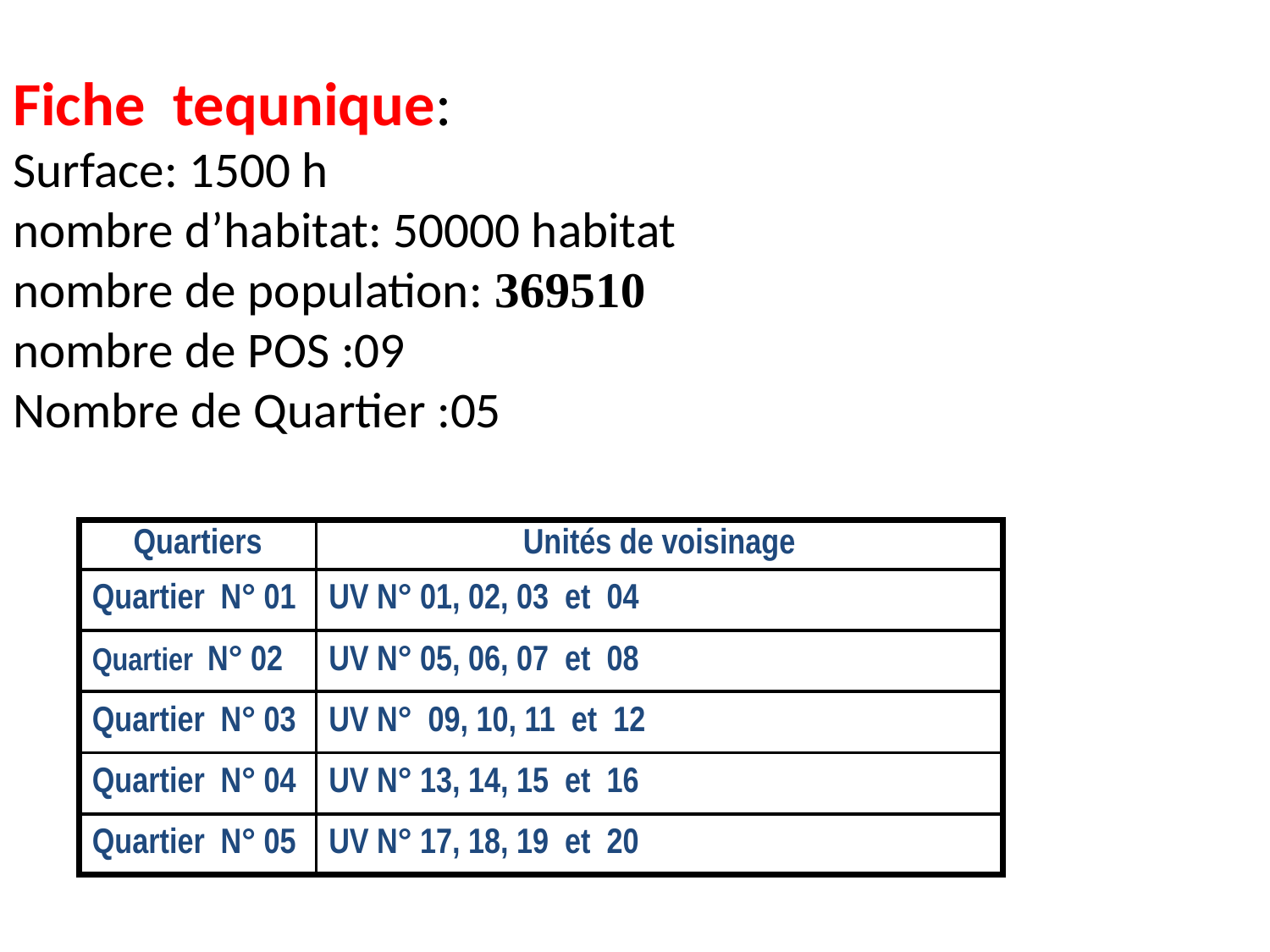

# Fiche  tequnique: Surface: 1500 h nombre d’habitat: 50000 habitat nombre de population: 369510 nombre de POS :09 Nombre de Quartier :05
| Quartiers | Unités de voisinage |
| --- | --- |
| Quartier N° 01 | UV N° 01, 02, 03 et 04 |
| Quartier N° 02 | UV N° 05, 06, 07 et 08 |
| Quartier N° 03 | UV N° 09, 10, 11 et 12 |
| Quartier N° 04 | UV N° 13, 14, 15 et 16 |
| Quartier N° 05 | UV N° 17, 18, 19 et 20 |